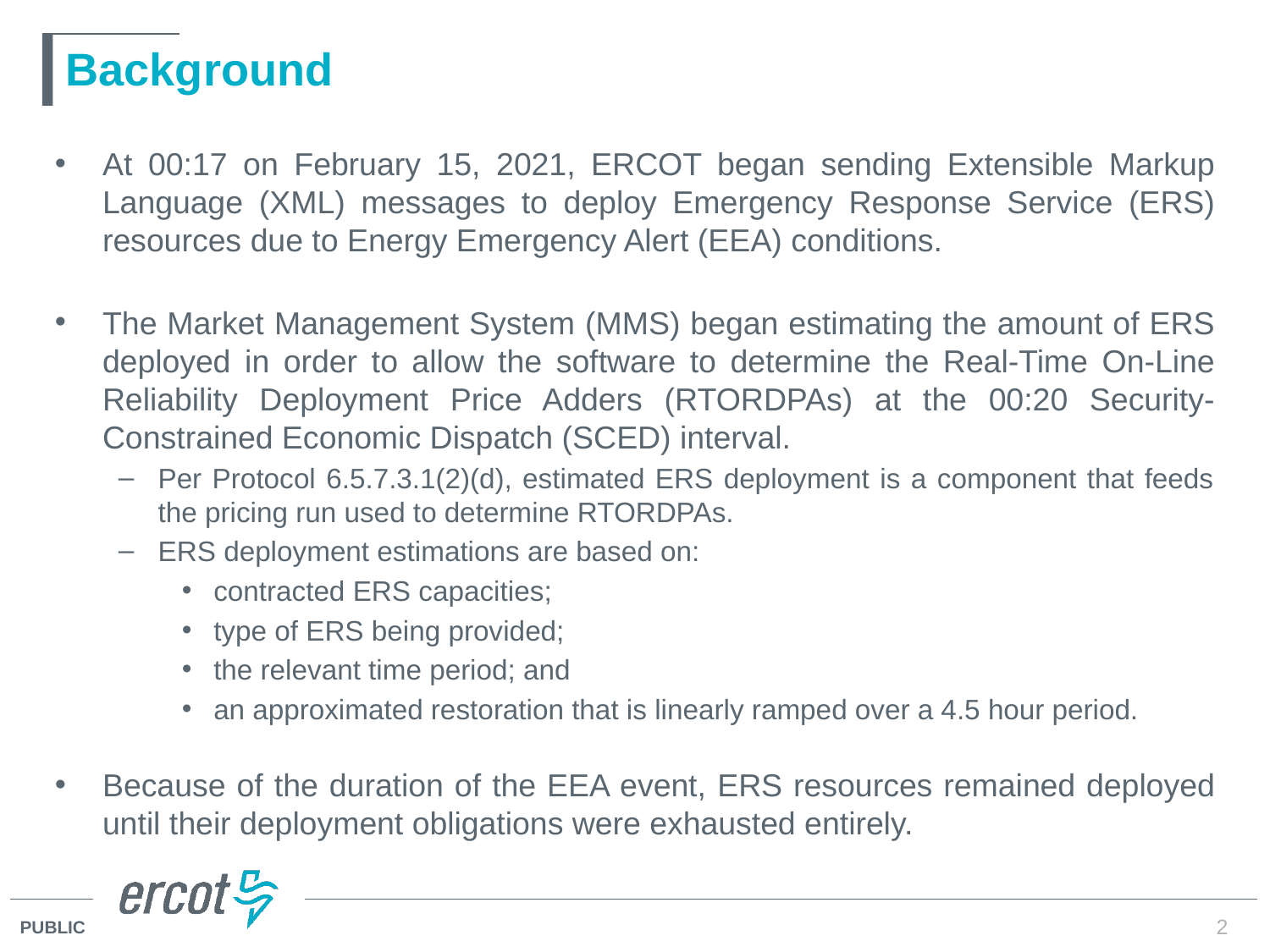

# Background
At 00:17 on February 15, 2021, ERCOT began sending Extensible Markup Language (XML) messages to deploy Emergency Response Service (ERS) resources due to Energy Emergency Alert (EEA) conditions.

The Market Management System (MMS) began estimating the amount of ERS deployed in order to allow the software to determine the Real-Time On-Line Reliability Deployment Price Adders (RTORDPAs) at the 00:20 Security-Constrained Economic Dispatch (SCED) interval.
Per Protocol 6.5.7.3.1(2)(d), estimated ERS deployment is a component that feeds the pricing run used to determine RTORDPAs.
ERS deployment estimations are based on:
contracted ERS capacities;
type of ERS being provided;
the relevant time period; and
an approximated restoration that is linearly ramped over a 4.5 hour period.

Because of the duration of the EEA event, ERS resources remained deployed until their deployment obligations were exhausted entirely.
2